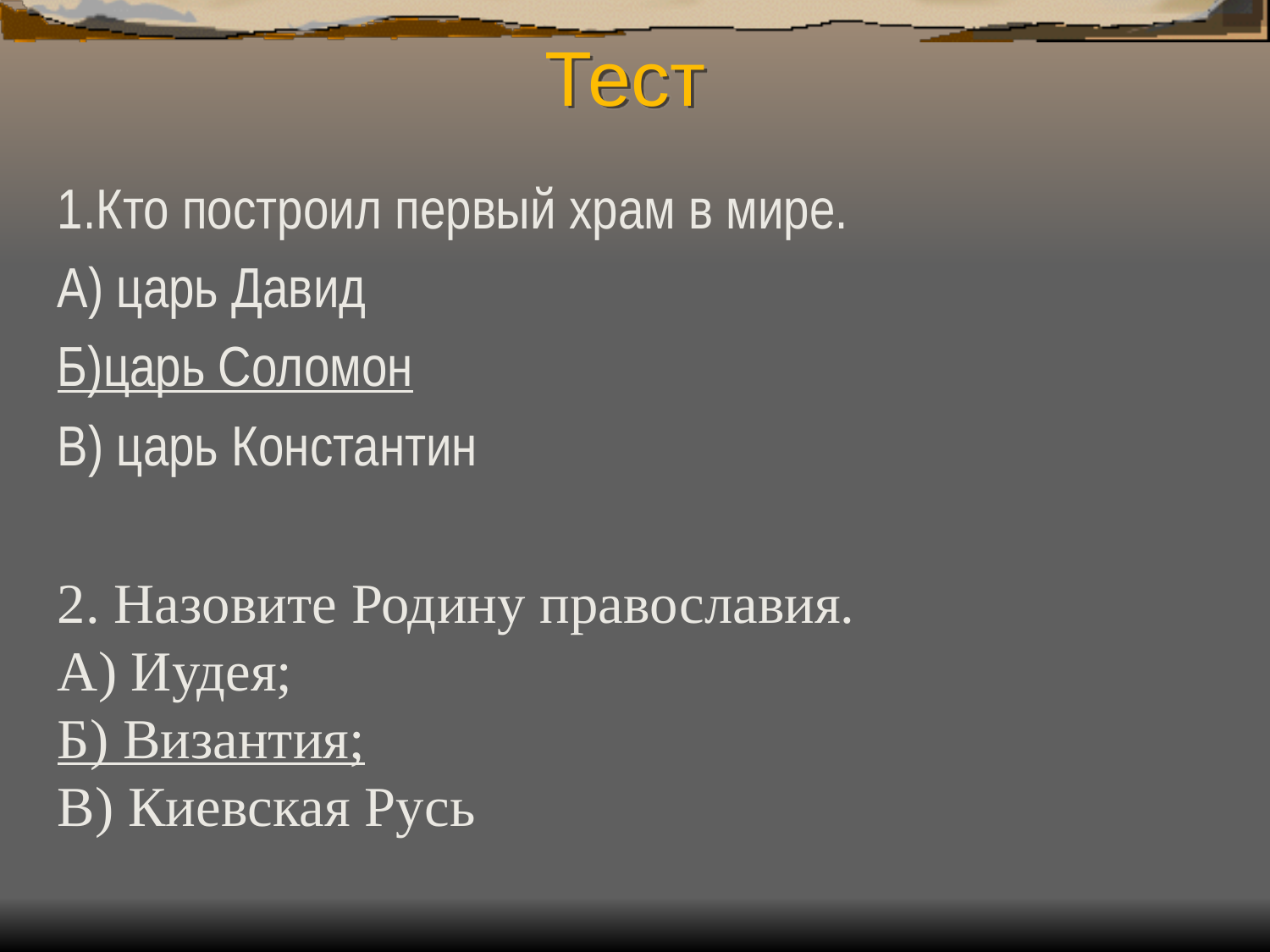

Тест
1.Кто построил первый храм в мире.
А) царь Давид
Б)царь Соломон
В) царь Константин

2. Назовите Родину православия.
А) Иудея;
Б) Византия;
В) Киевская Русь